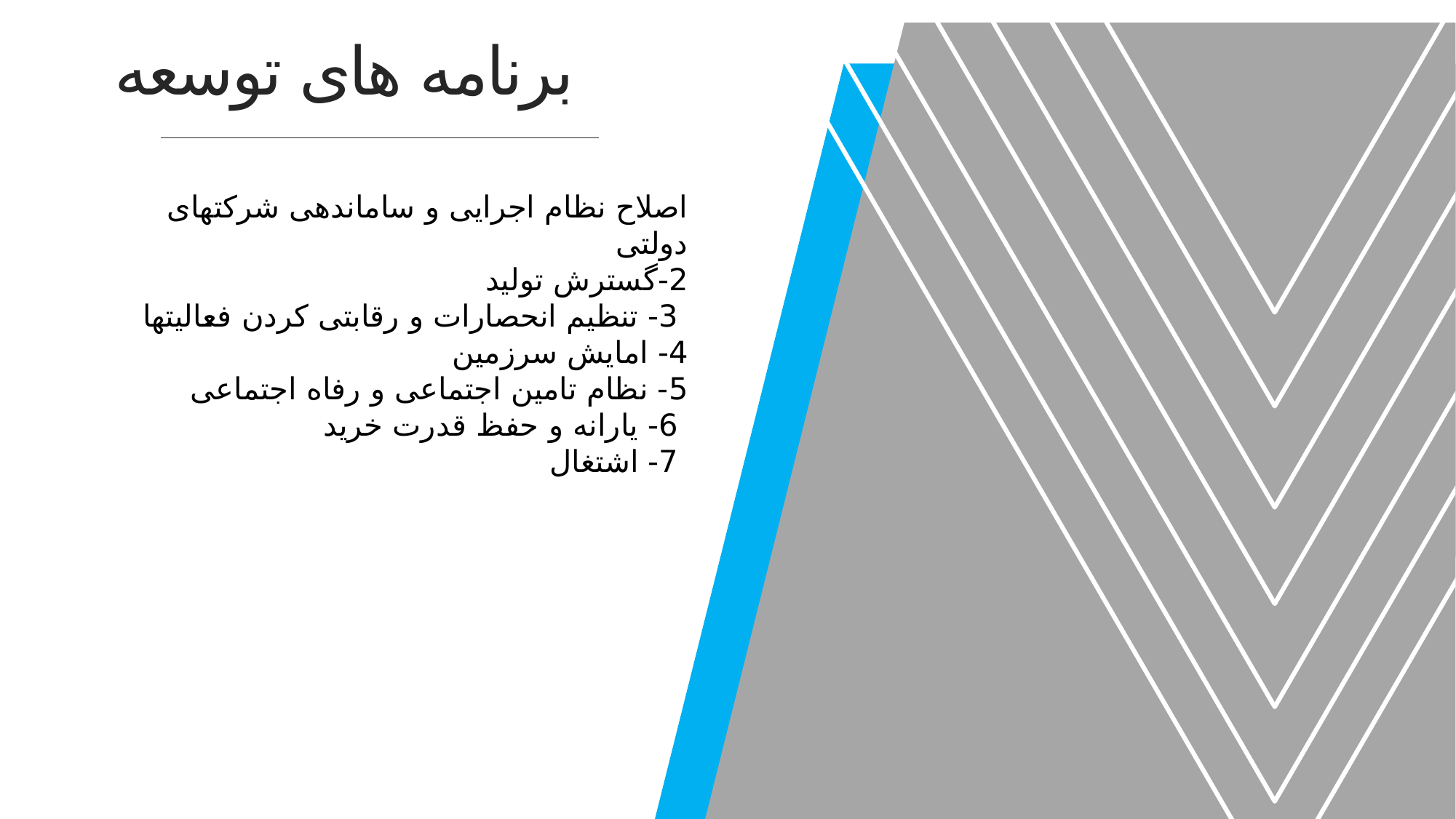

برنامه های توسعه

اصلاح نظام اجرایی و ساماندهی شرکتهای دولتی
2-گسترش تولید
 3- تنظیم انحصارات و رقابتی کردن فعالیتها
4- امایش سرزمین
5- نظام تامین اجتماعی و رفاه اجتماعی
 6- یارانه و حفظ قدرت خرید
 7- اشتغال